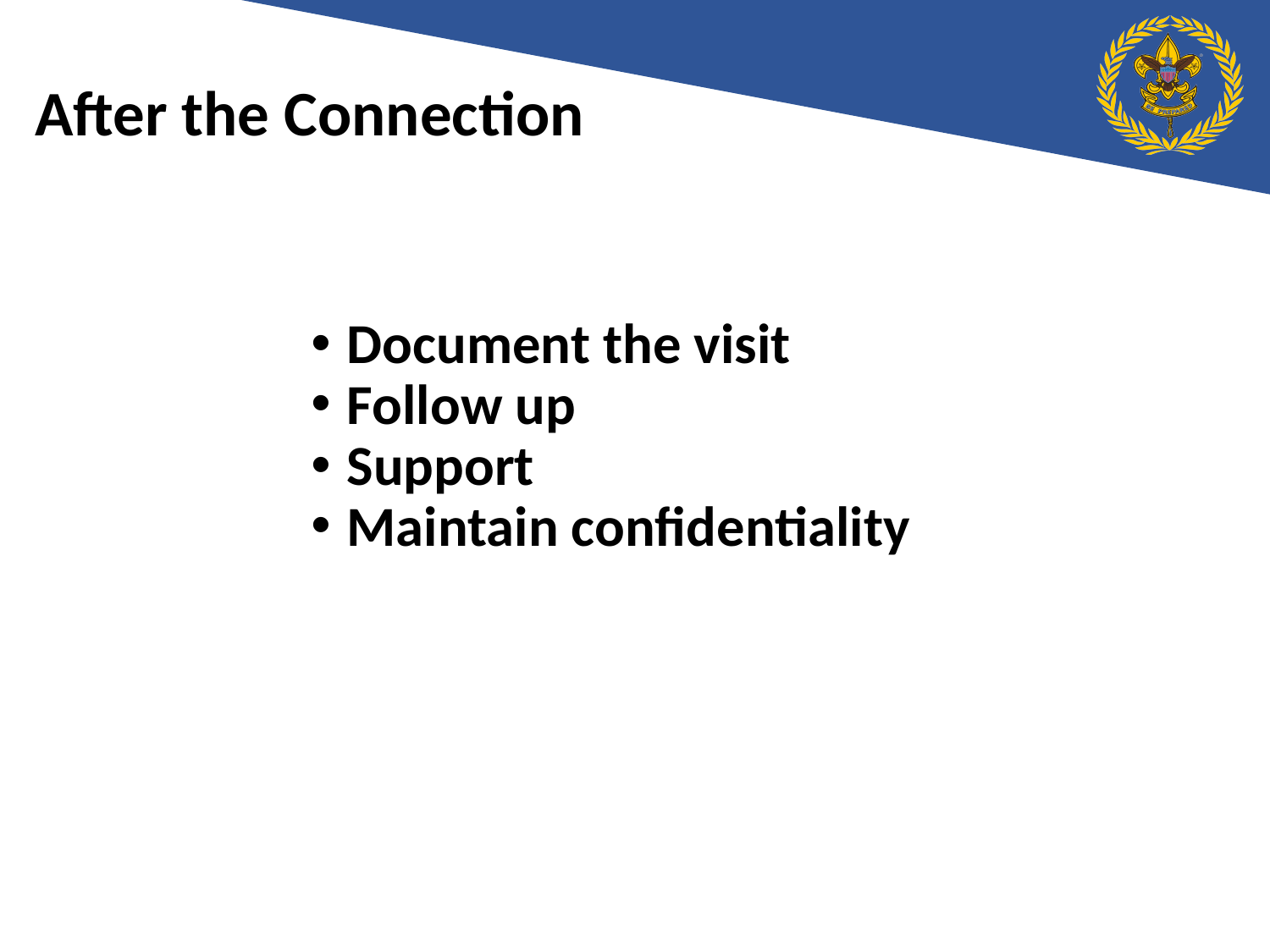

After the Connection
# Document the visit
Follow up
Support
Maintain confidentiality